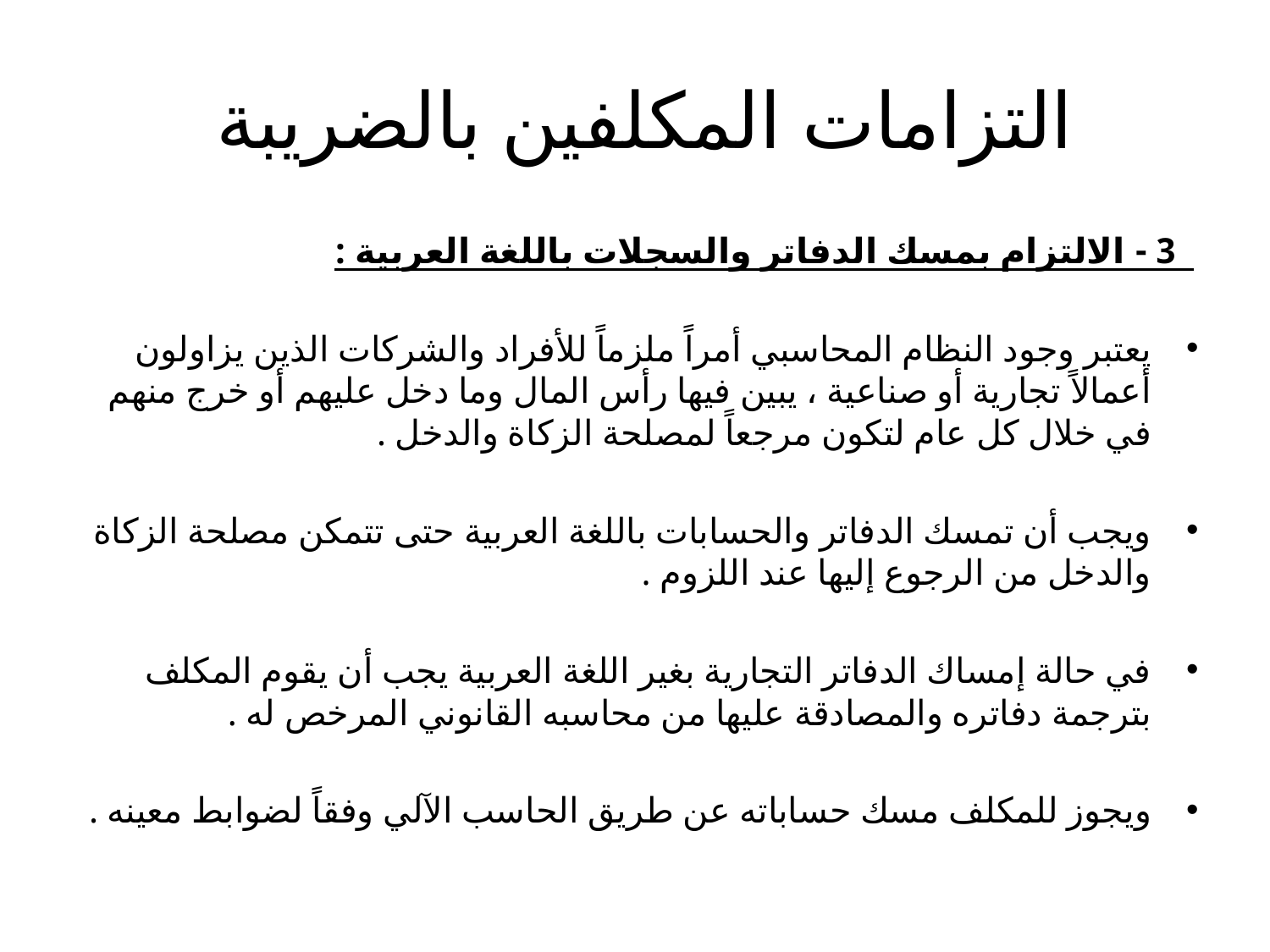

# التزامات المكلفين بالضريبة
  3 - الالتزام بمسك الدفاتر والسجلات باللغة العربية :

يعتبر وجود النظام المحاسبي أمراً ملزماً للأفراد والشركات الذين يزاولون أعمالاً تجارية أو صناعية ، يبين فيها رأس المال وما دخل عليهم أو خرج منهم في خلال كل عام لتكون مرجعاً لمصلحة الزكاة والدخل .

ويجب أن تمسك الدفاتر والحسابات باللغة العربية حتى تتمكن مصلحة الزكاة والدخل من الرجوع إليها عند اللزوم .

في حالة إمساك الدفاتر التجارية بغير اللغة العربية يجب أن يقوم المكلف بترجمة دفاتره والمصادقة عليها من محاسبه القانوني المرخص له .

ويجوز للمكلف مسك حساباته عن طريق الحاسب الآلي وفقاً لضوابط معينه .